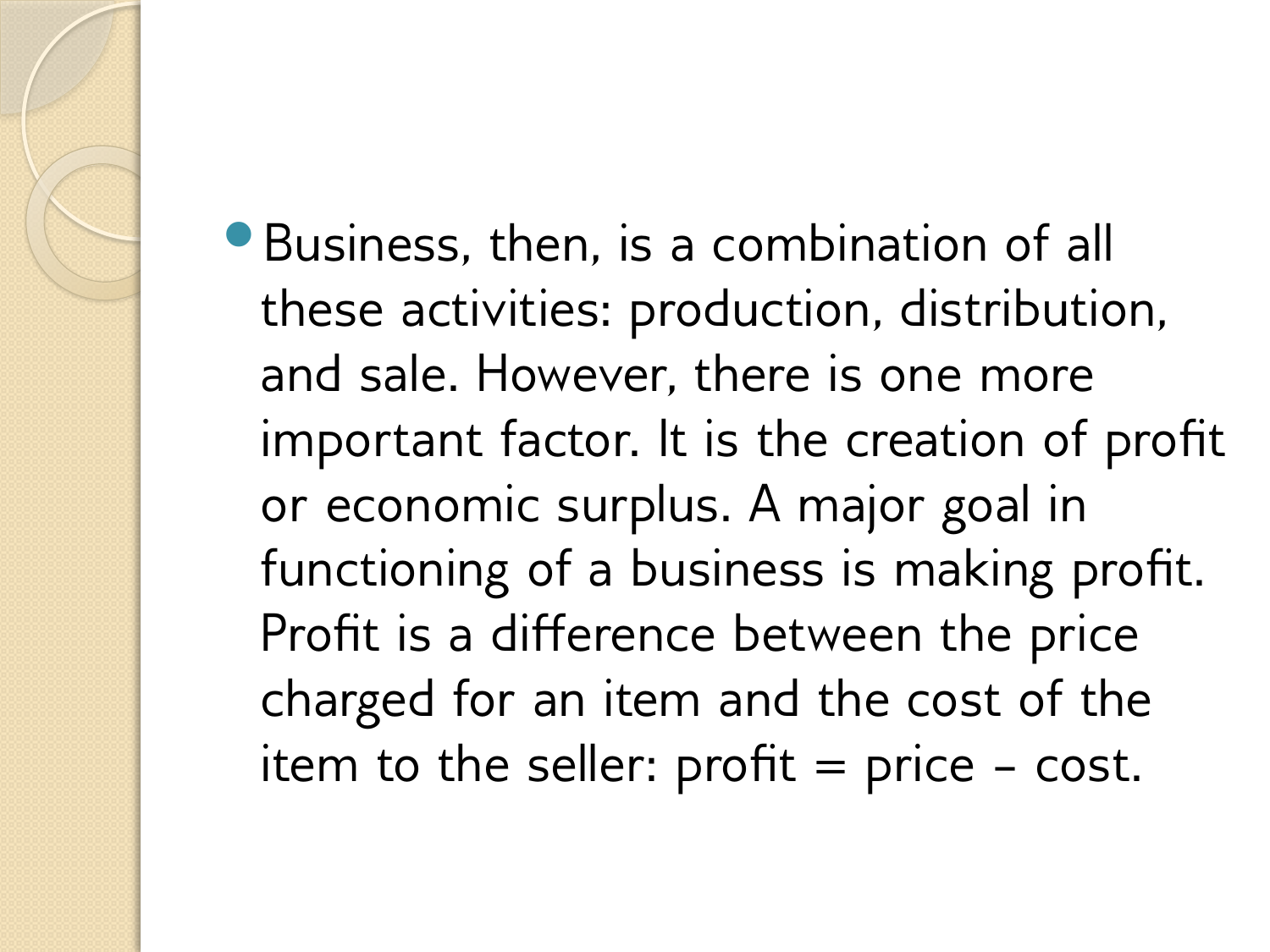

#
Business, then, is a combination of all these activities: production, distribution, and sale. However, there is one more important factor. It is the creation of profit or economic surplus. A major goal in functioning of a business is making profit. Profit is a difference between the price charged for an item and the cost of the item to the seller: profit = price – cost.